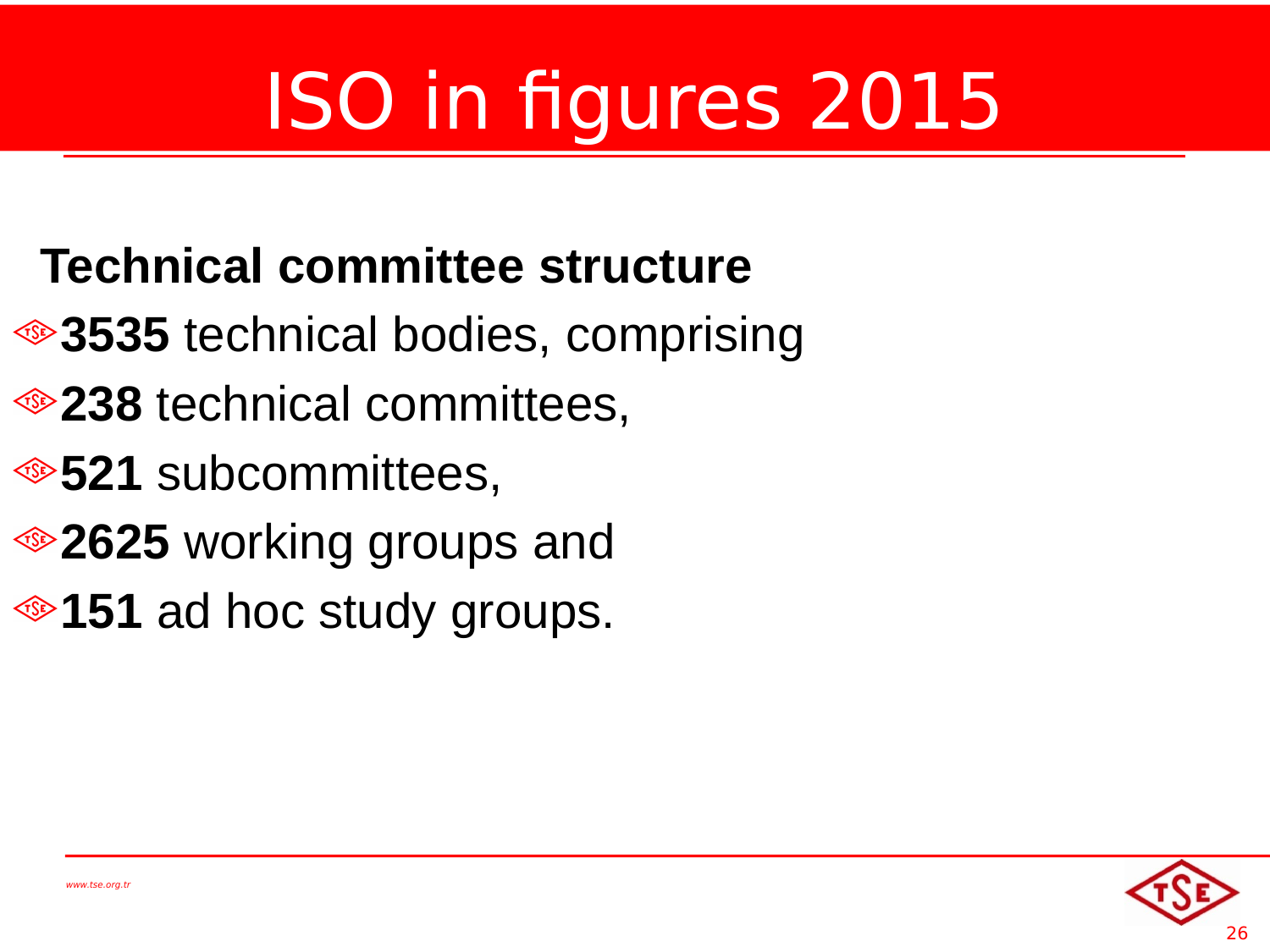

# ISO in figures 2015
  Technical committee structure
3535 technical bodies, comprising
238 technical committees,
521 subcommittees,
2625 working groups and
151 ad hoc study groups.

www.tse.org.tr
26